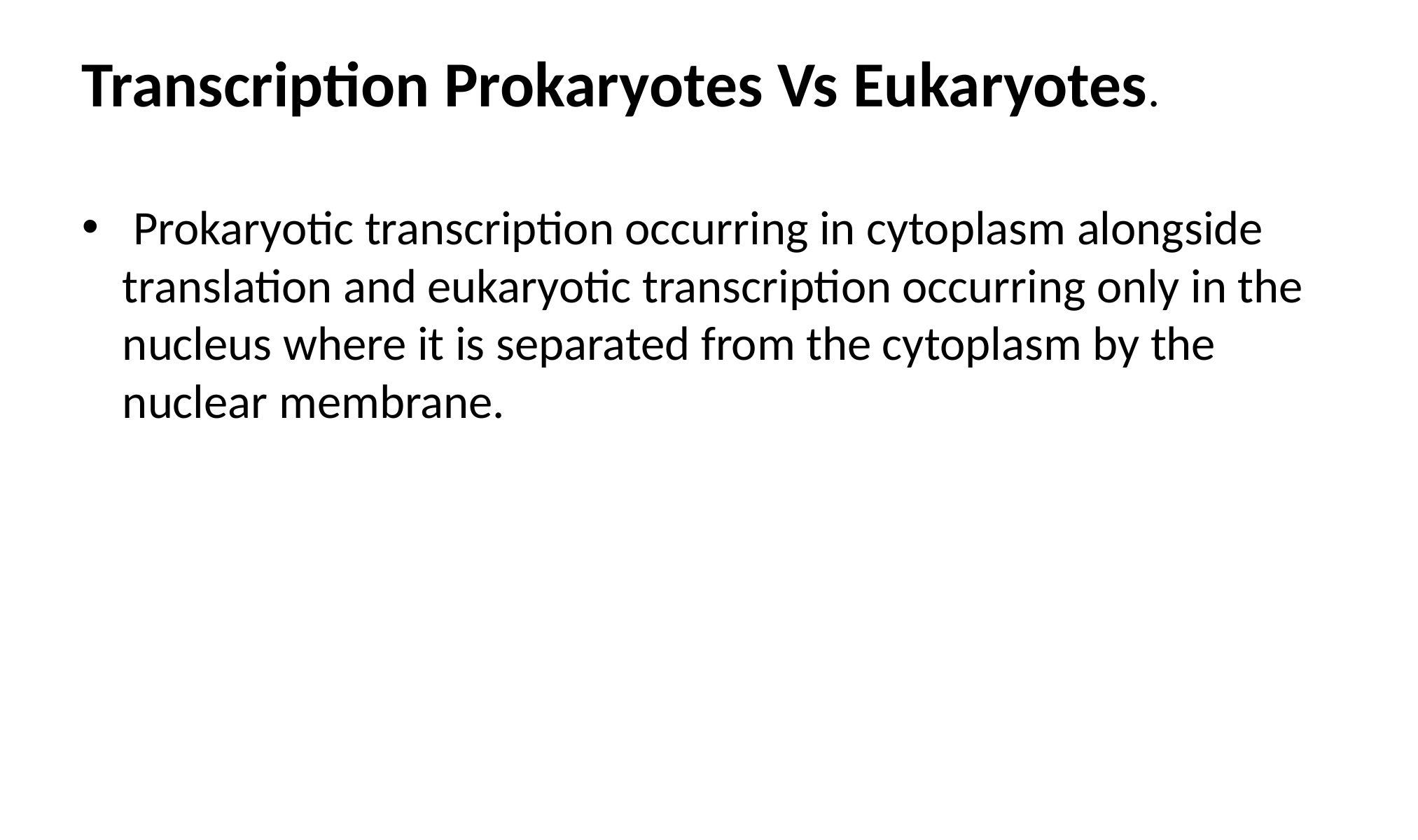

Transcription Prokaryotes Vs Eukaryotes.

 Prokaryotic transcription occurring in cytoplasm alongside translation and eukaryotic transcription occurring only in the nucleus where it is separated from the cytoplasm by the nuclear membrane.